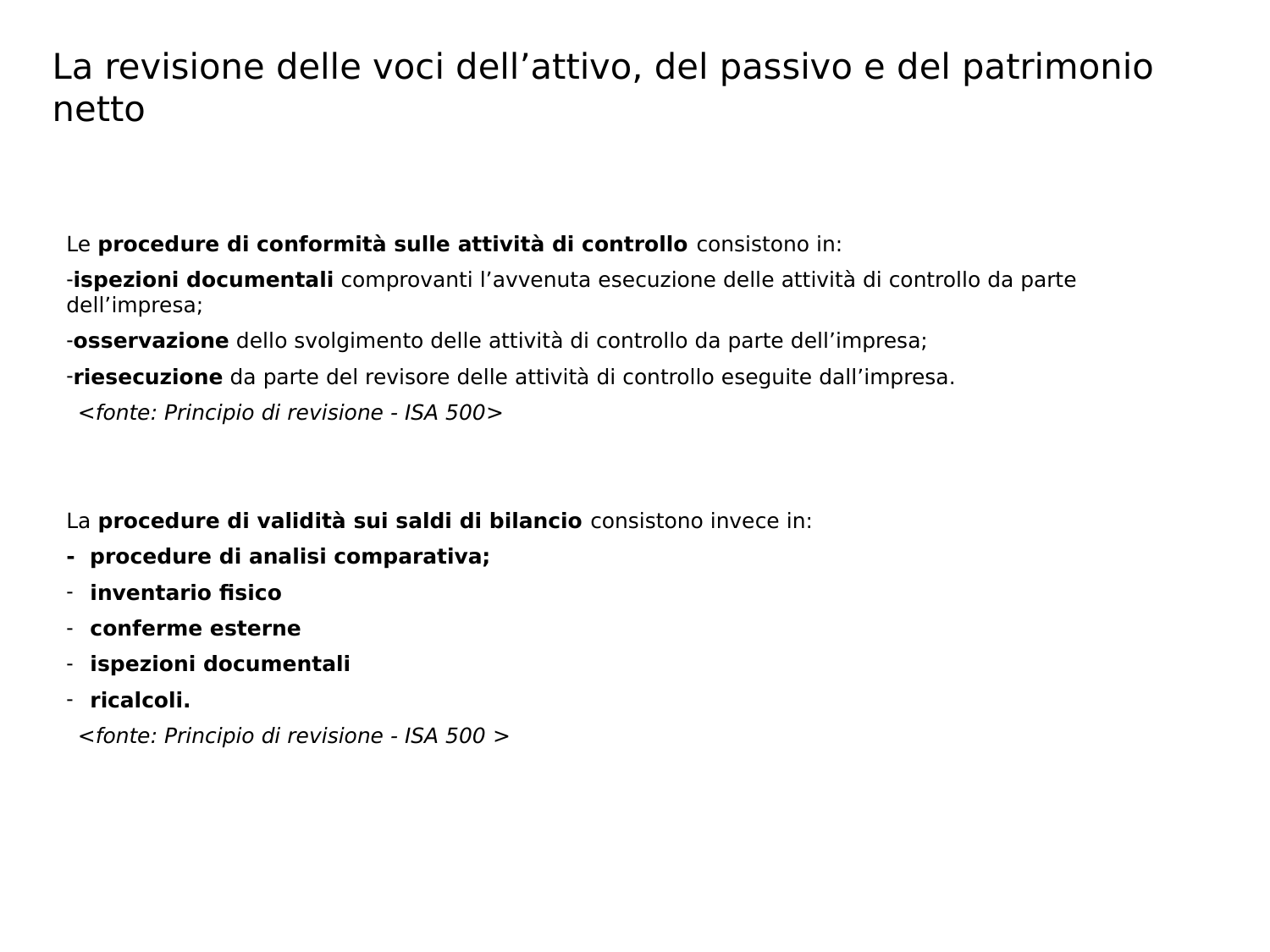

# La revisione delle voci dell’attivo, del passivo e del patrimonio netto
Le procedure di conformità sulle attività di controllo consistono in:
ispezioni documentali comprovanti l’avvenuta esecuzione delle attività di controllo da parte dell’impresa;
osservazione dello svolgimento delle attività di controllo da parte dell’impresa;
riesecuzione da parte del revisore delle attività di controllo eseguite dall’impresa.
<fonte: Principio di revisione - ISA 500>

La procedure di validità sui saldi di bilancio consistono invece in:
-  procedure di analisi comparativa;
inventario fisico
conferme esterne
ispezioni documentali
ricalcoli.
<fonte: Principio di revisione - ISA 500 >